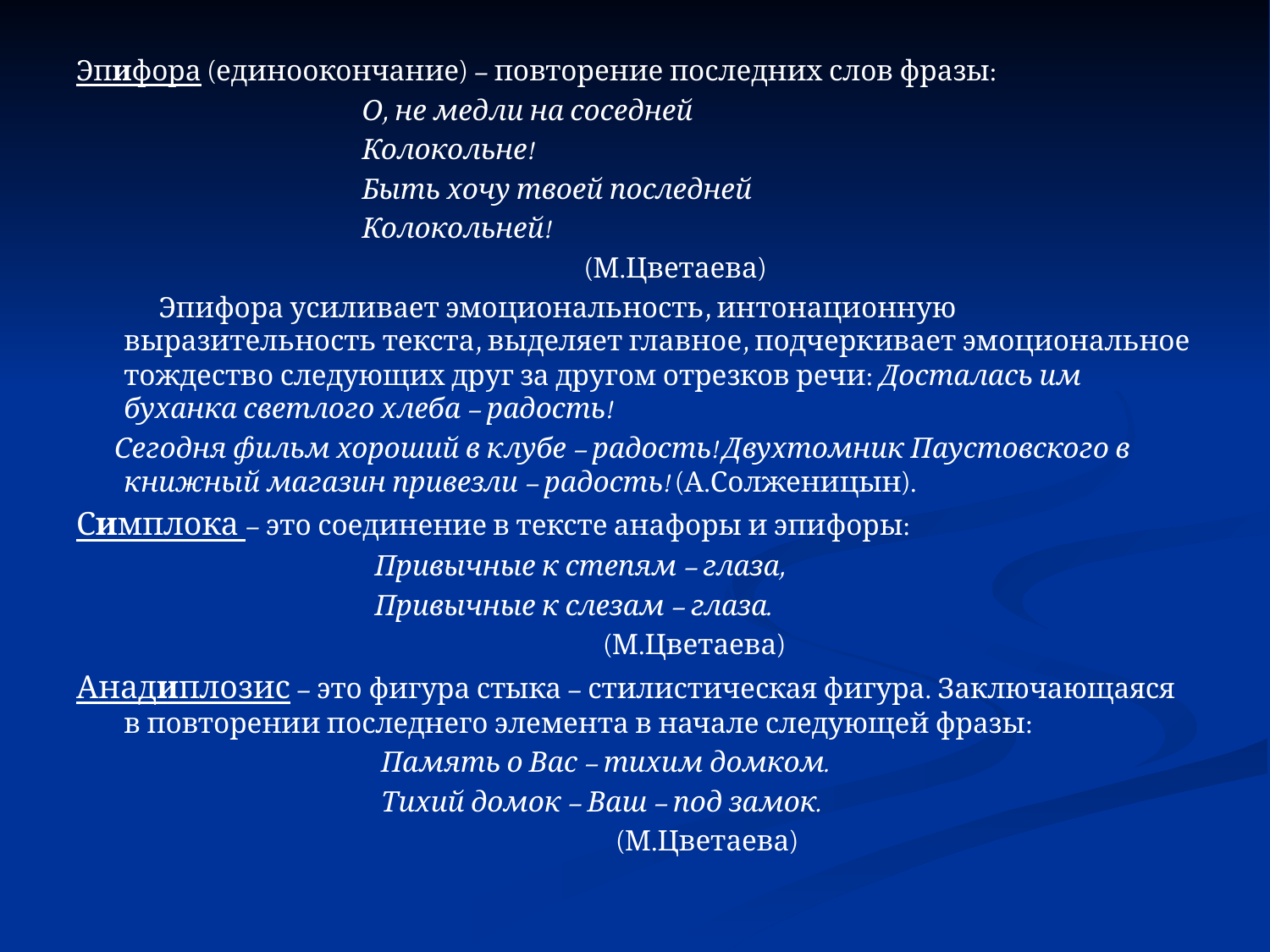

Эпифора (единоокончание) – повторение последних слов фразы:
                                             О, не медли на соседней
                                             Колокольне!
                                             Быть хочу твоей последней
                                             Колокольней!
                                                                                (М.Цветаева)
             Эпифора усиливает эмоциональность, интонационную выразительность текста, выделяет главное, подчеркивает эмоциональное тождество следующих друг за другом отрезков речи: Досталась им буханка светлого хлеба – радость!
      Сегодня фильм хороший в клубе – радость! Двухтомник Паустовского в книжный магазин привезли – радость! (А.Солженицын).
Симплока – это соединение в тексте анафоры и эпифоры:
                                               Привычные к степям – глаза,
                                               Привычные к слезам – глаза.
                                                                                   (М.Цветаева)
Анадиплозис – это фигура стыка – стилистическая фигура. Заключающаяся в повторении последнего элемента в начале следующей фразы:
                                                Память о Вас – тихим домком.
                                                Тихий домок – Ваш – под замок.
                                                                                     (М.Цветаева)